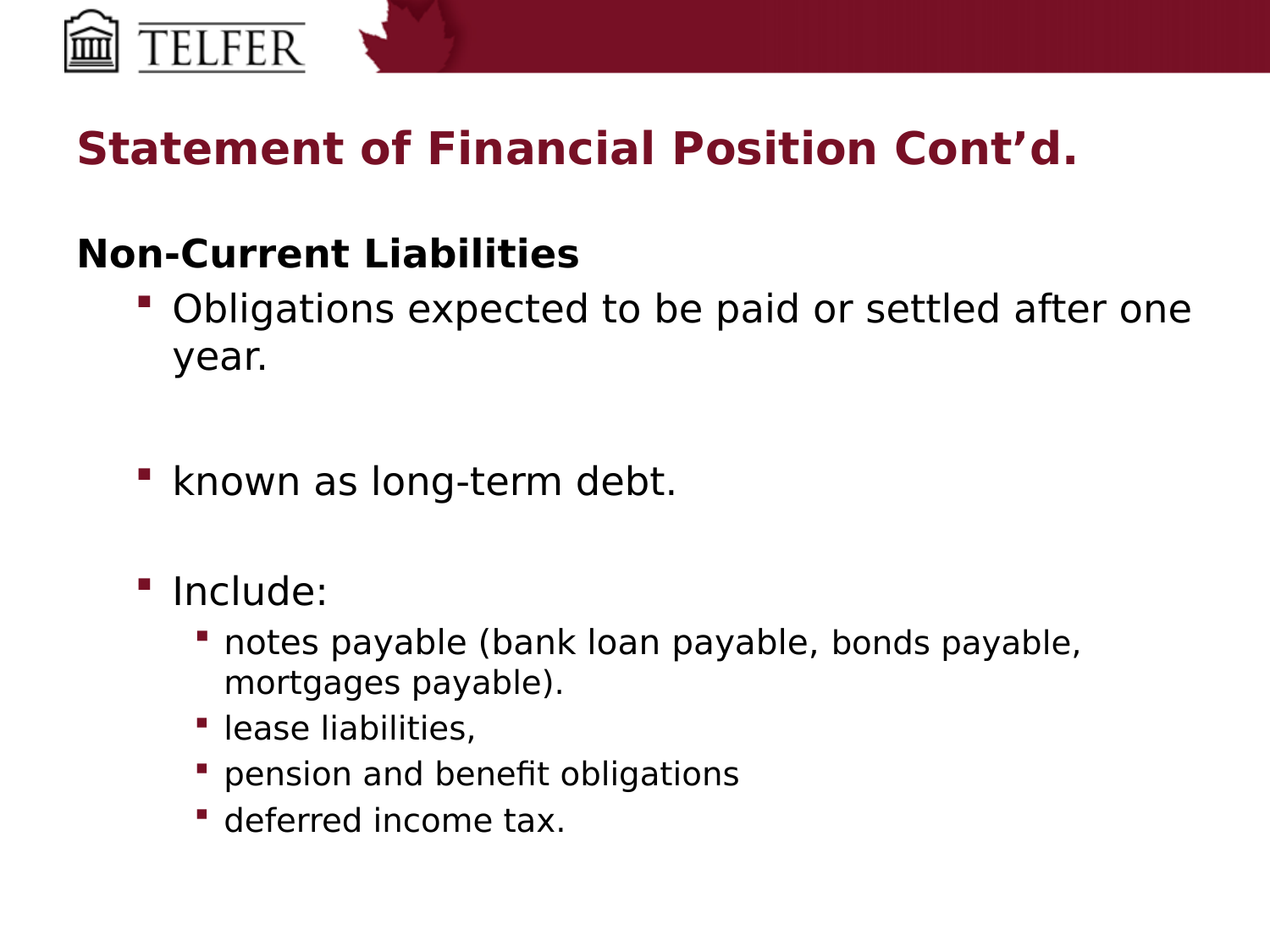

# Statement of Financial Position Cont’d.
Non-Current Liabilities
Obligations expected to be paid or settled after one year.

known as long-term debt.

Include:
notes payable (bank loan payable, bonds payable, mortgages payable).
lease liabilities,
pension and benefit obligations
deferred income tax.